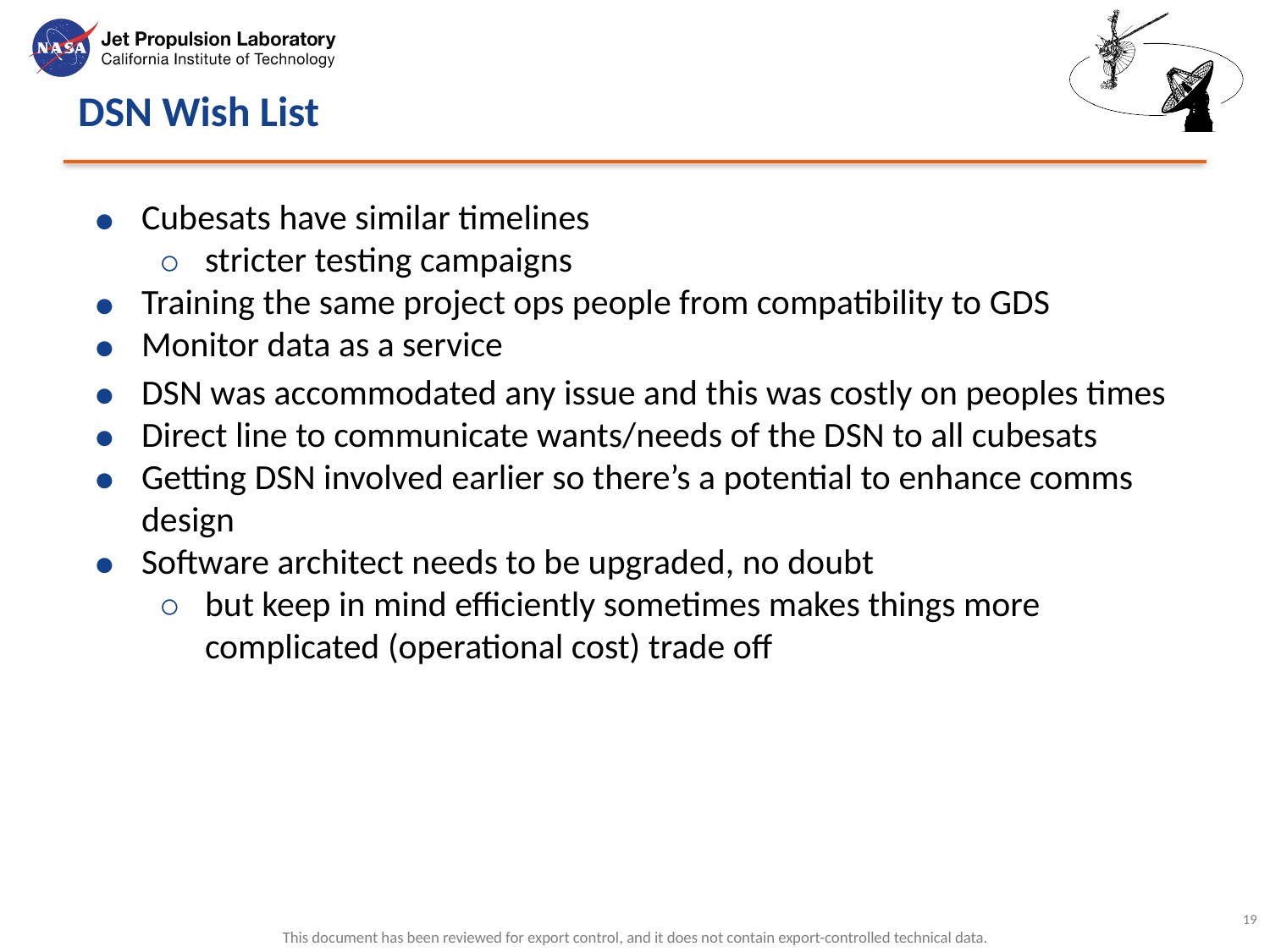

# DSN Wish List

Cubesats have similar timelines
stricter testing campaigns
Training the same project ops people from compatibility to GDS
Monitor data as a service
DSN was accommodated any issue and this was costly on peoples times
Direct line to communicate wants/needs of the DSN to all cubesats
Getting DSN involved earlier so there’s a potential to enhance comms design
Software architect needs to be upgraded, no doubt
but keep in mind efficiently sometimes makes things more complicated (operational cost) trade off